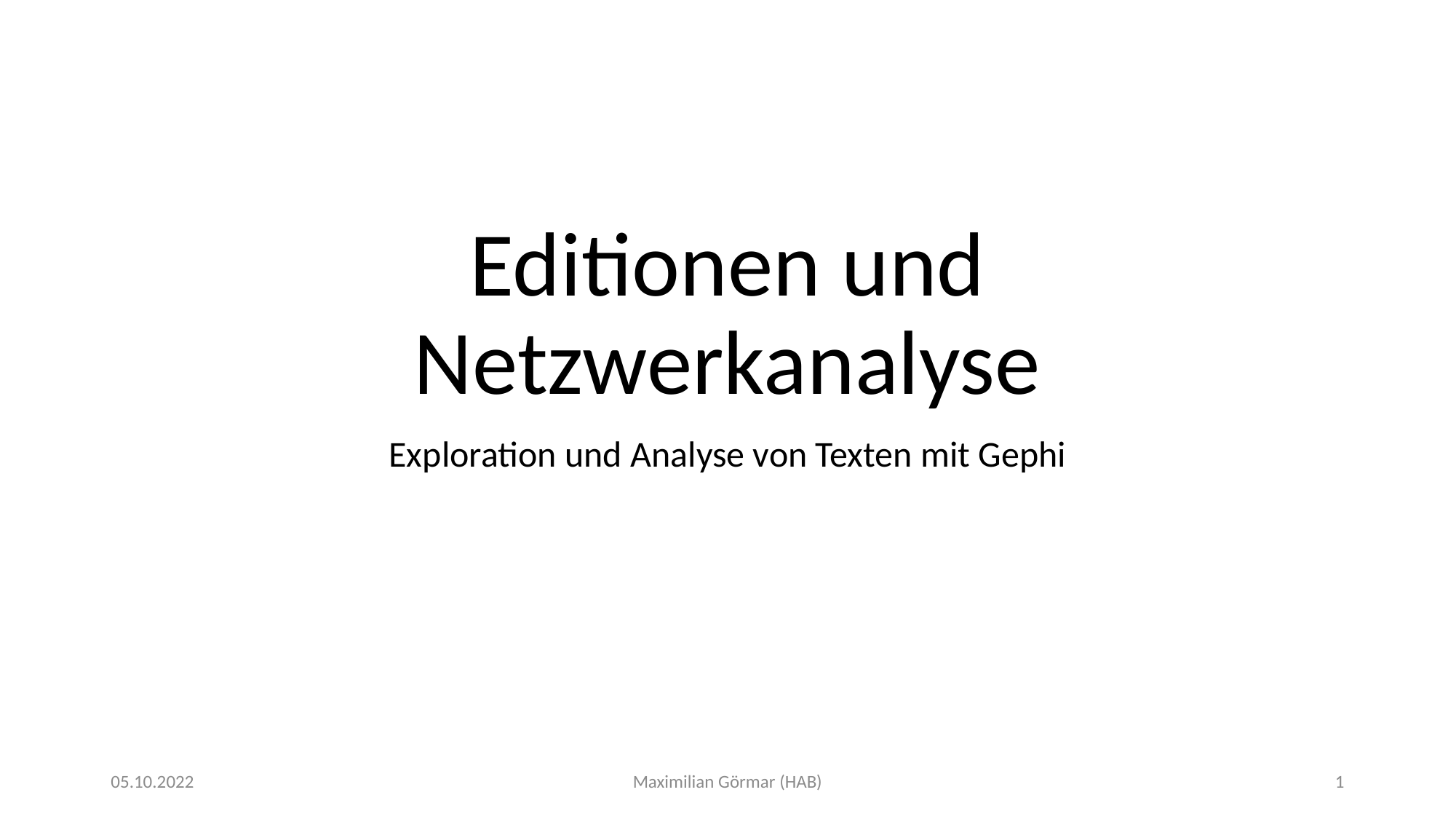

# Editionen und Netzwerkanalyse
Exploration und Analyse von Texten mit Gephi
05.10.2022
Maximilian Görmar (HAB)
1